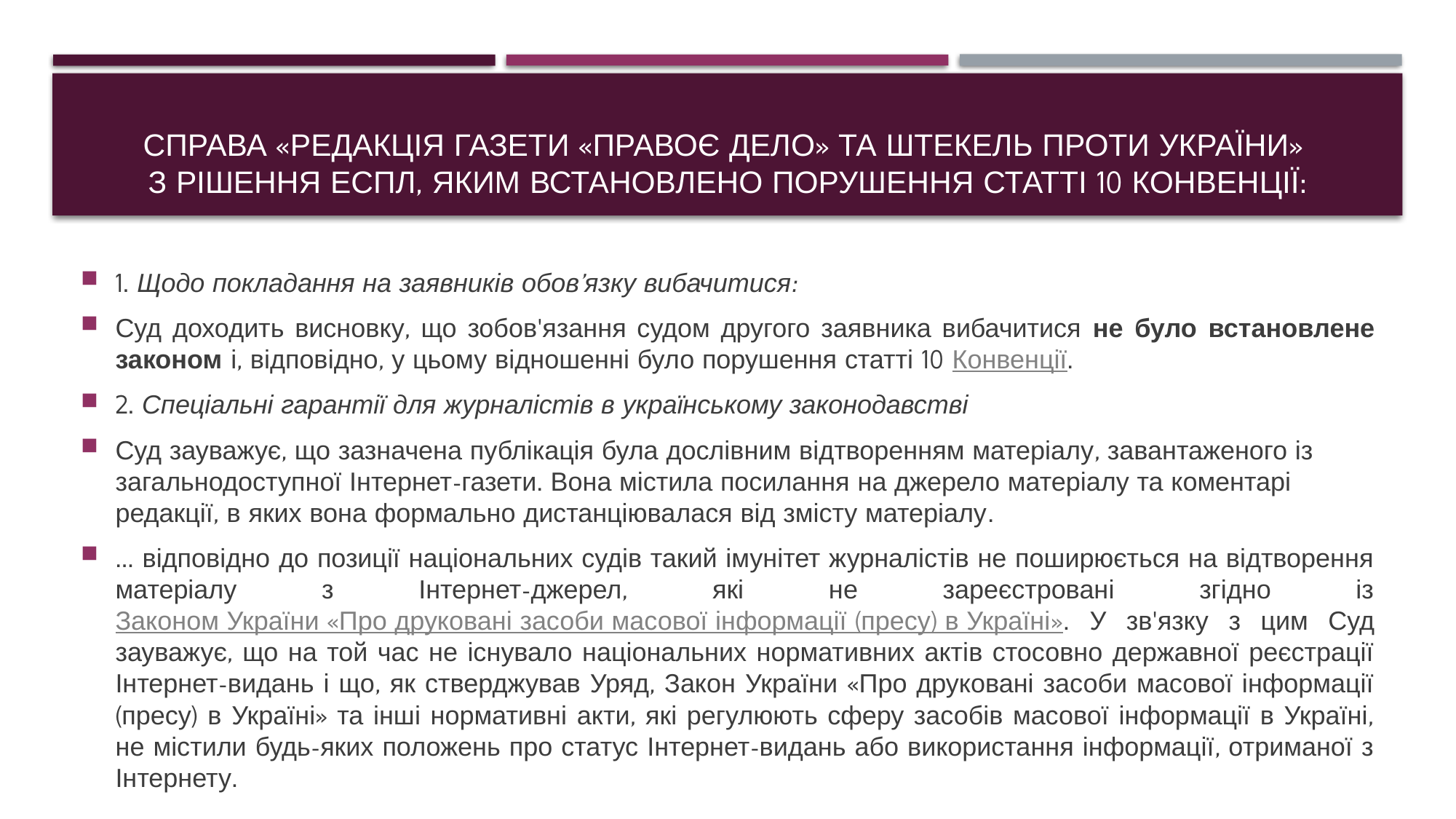

# Справа «Редакція газети «Правоє дело» та Штекель проти України» З Рішення ЕСПЛ, яким встановлено порушення статті 10 Конвенції:
1. Щодо покладання на заявників обов’язку вибачитися:
Суд доходить висновку, що зобов'язання судом другого заявника вибачитися не було встановлене законом і, відповідно, у цьому відношенні було порушення статті 10 Конвенції.
2. Спеціальні гарантії для журналістів в українському законодавстві
Суд зауважує, що зазначена публікація була дослівним відтворенням матеріалу, завантаженого із загальнодоступної Інтернет-газети. Вона містила посилання на джерело матеріалу та коментарі редакції, в яких вона формально дистанціювалася від змісту матеріалу.
… відповідно до позиції національних судів такий імунітет журналістів не поширюється на відтворення матеріалу з Інтернет-джерел, які не зареєстровані згідно із Законом України «Про друковані засоби масової інформації (пресу) в Україні». У зв'язку з цим Суд зауважує, що на той час не існувало національних нормативних актів стосовно державної реєстрації Інтернет-видань і що, як стверджував Уряд, Закон України «Про друковані засоби масової інформації (пресу) в Україні» та інші нормативні акти, які регулюють сферу засобів масової інформації в Україні, не містили будь-яких положень про статус Інтернет-видань або використання інформації, отриманої з Інтернету.